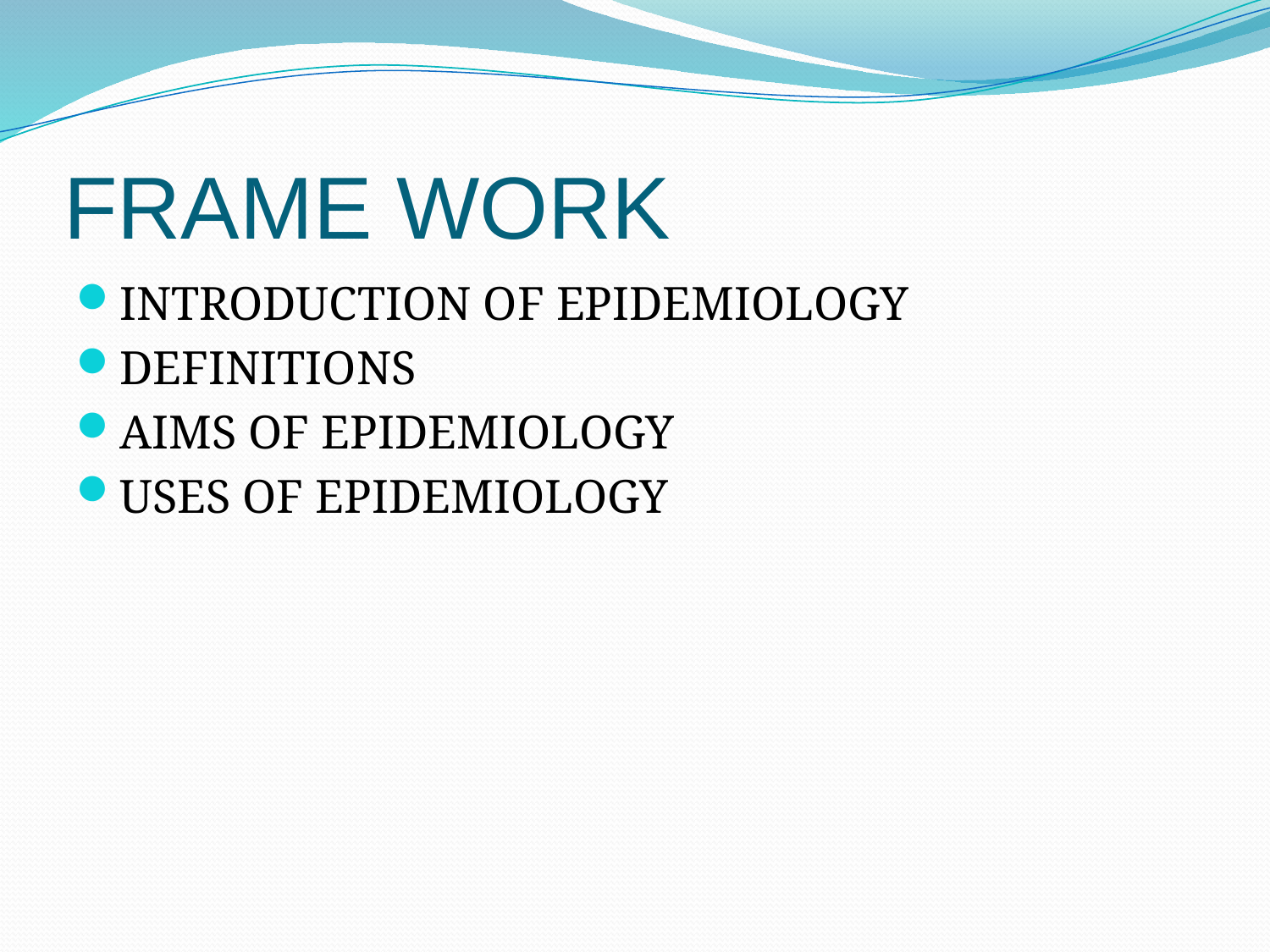

# FRAME WORK
INTRODUCTION OF EPIDEMIOLOGY
DEFINITIONS
AIMS OF EPIDEMIOLOGY
USES OF EPIDEMIOLOGY